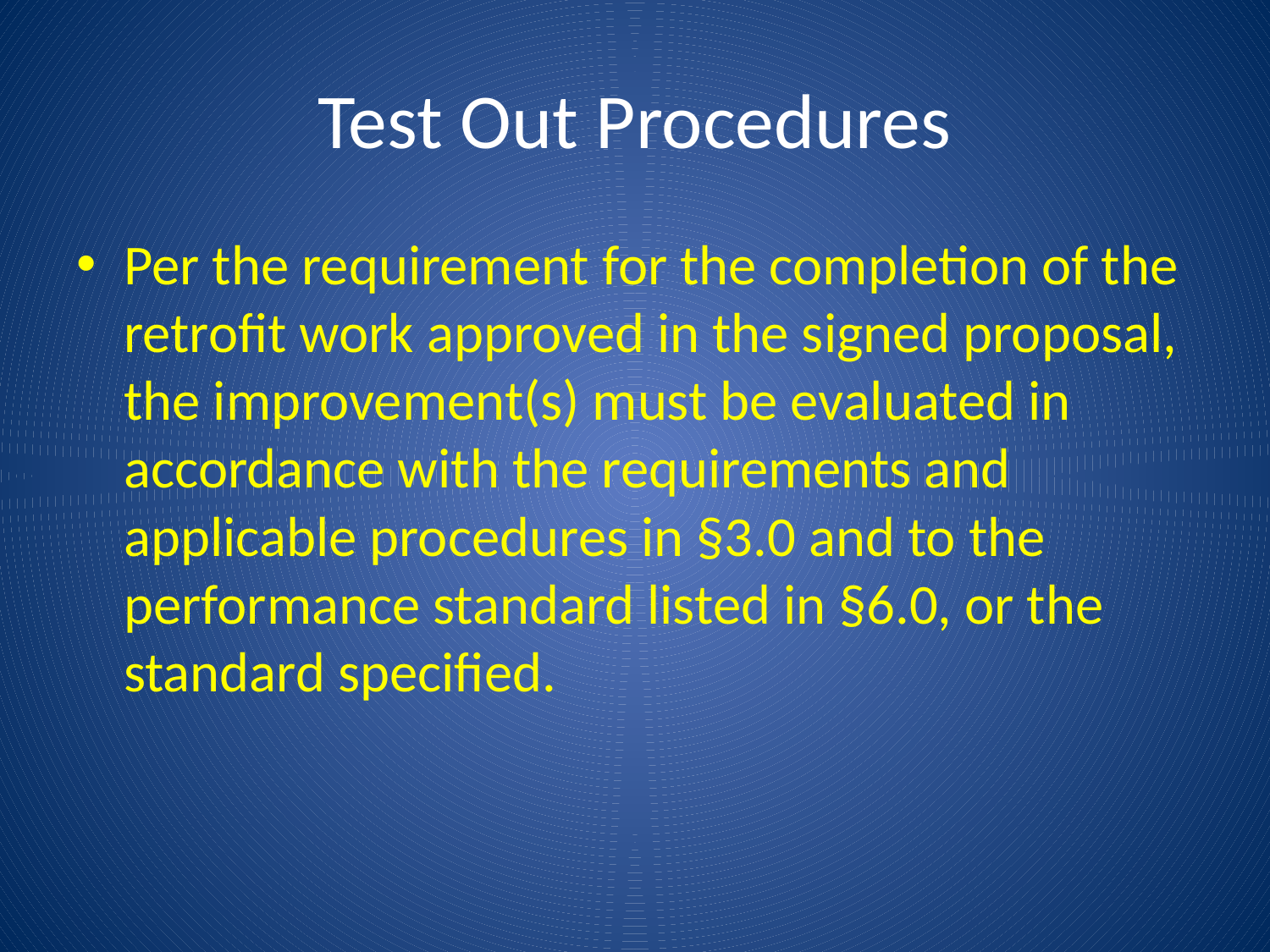

# Test Out Procedures
Per the requirement for the completion of the retrofit work approved in the signed proposal, the improvement(s) must be evaluated in accordance with the requirements and applicable procedures in §3.0 and to the performance standard listed in §6.0, or the standard specified.